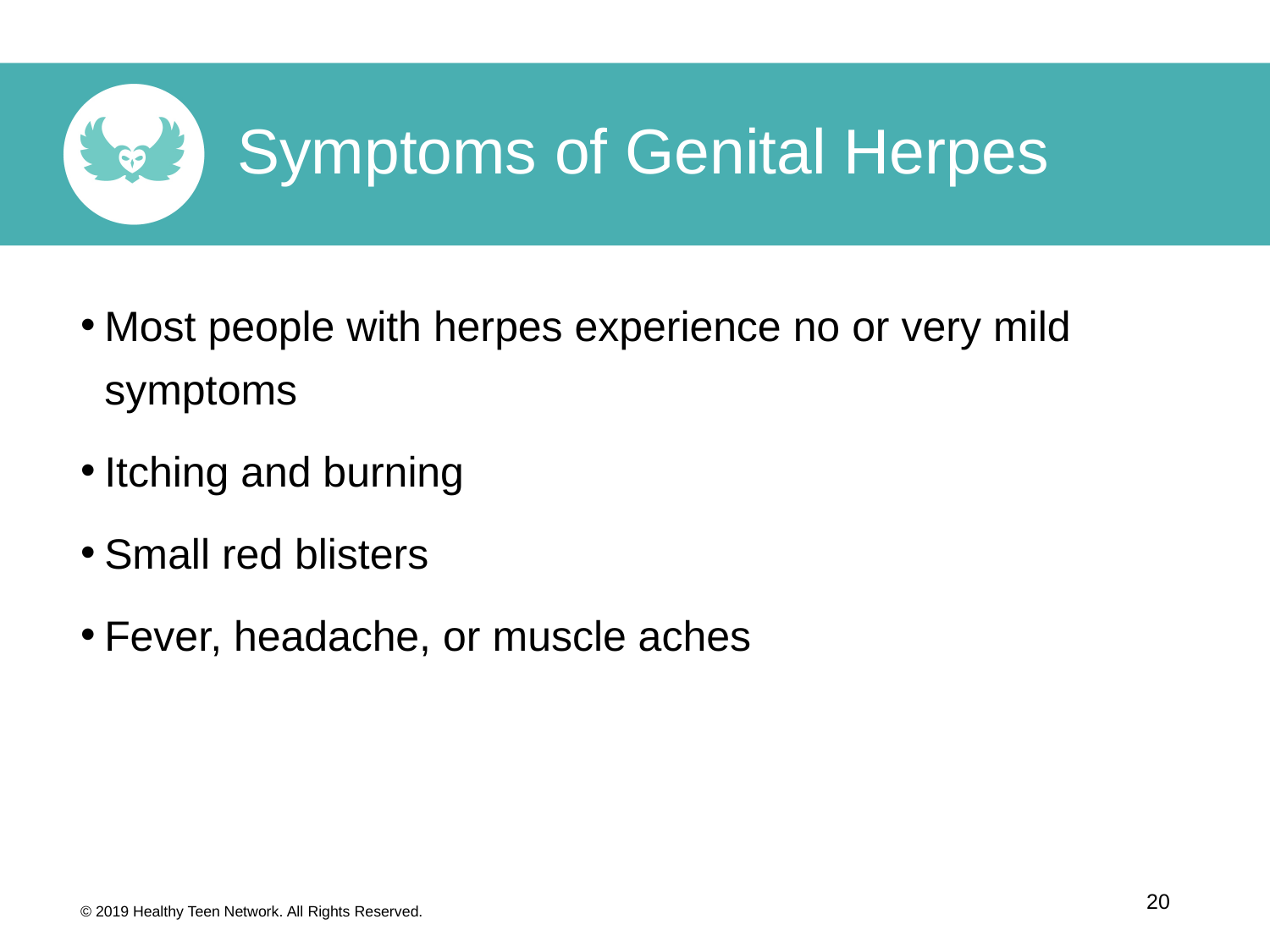

Symptoms of Genital Herpes
Most people with herpes experience no or very mild symptoms
Itching and burning
Small red blisters
Fever, headache, or muscle aches